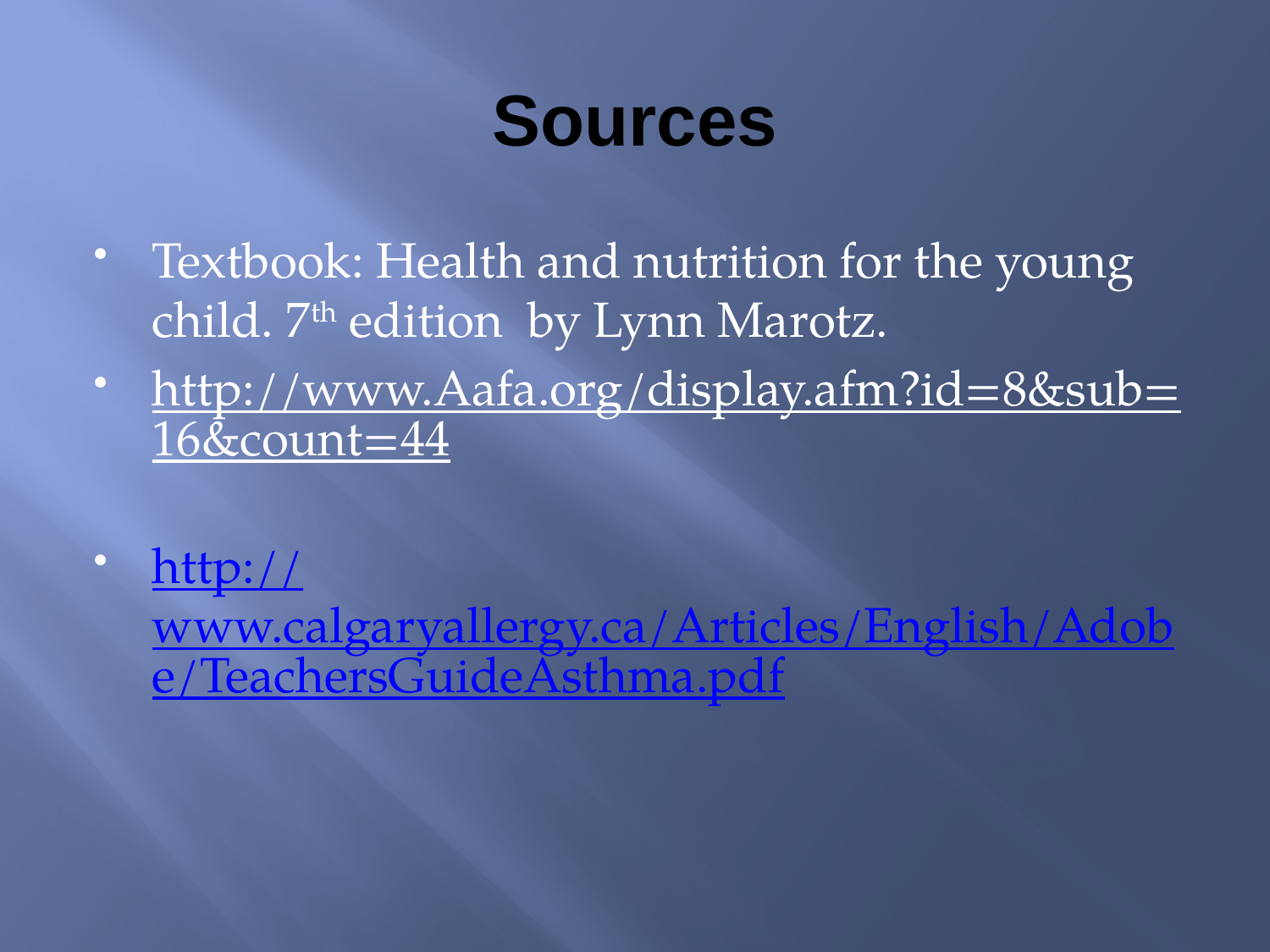

# Sources
Textbook: Health and nutrition for the young child. 7th edition  by Lynn Marotz.
http://www.Aafa.org/display.afm?id=8&sub=16&count=44
http://www.calgaryallergy.ca/Articles/English/Adobe/TeachersGuideAsthma.pdf